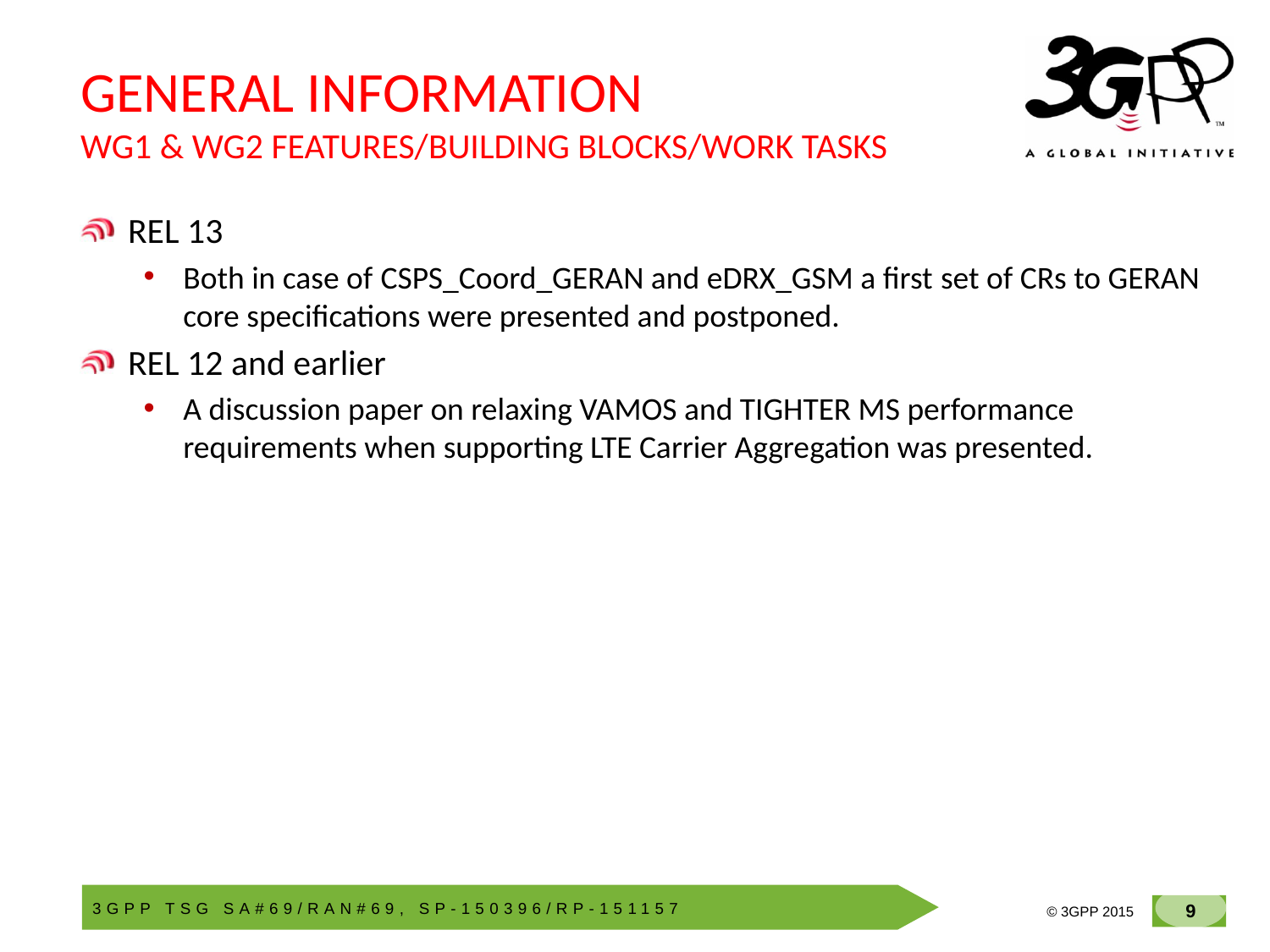

# GENERAL INFORMATION WG1 & WG2 FEATURES/BUILDING BLOCKS/WORK TASKS
REL 13
Both in case of CSPS_Coord_GERAN and eDRX_GSM a first set of CRs to GERAN core specifications were presented and postponed.
REL 12 and earlier
A discussion paper on relaxing VAMOS and TIGHTER MS performance requirements when supporting LTE Carrier Aggregation was presented.